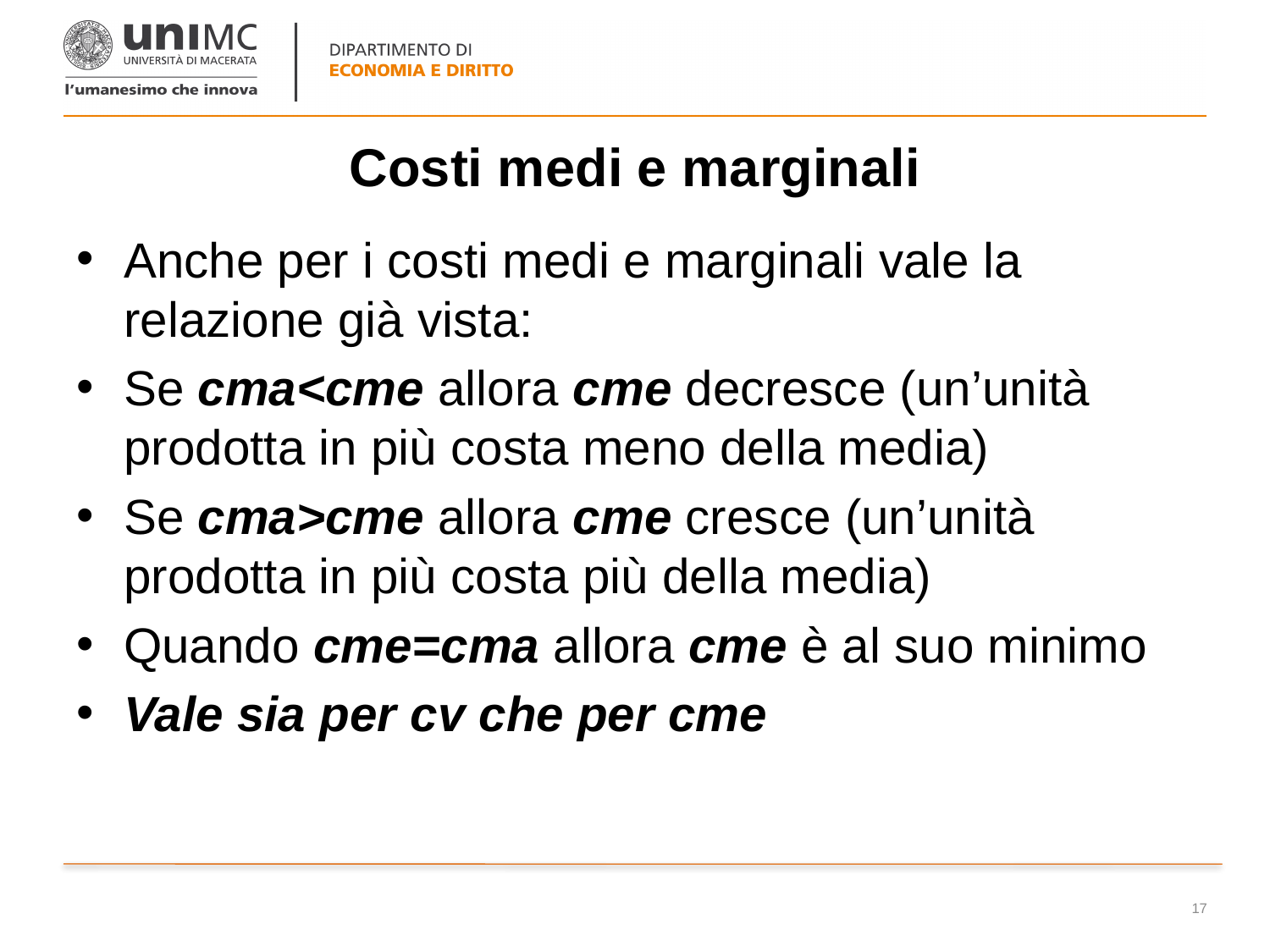

# Costi medi e marginali
Anche per i costi medi e marginali vale la relazione già vista:
Se cma<cme allora cme decresce (un’unità prodotta in più costa meno della media)
Se cma>cme allora cme cresce (un’unità prodotta in più costa più della media)
Quando cme=cma allora cme è al suo minimo
Vale sia per cv che per cme
17